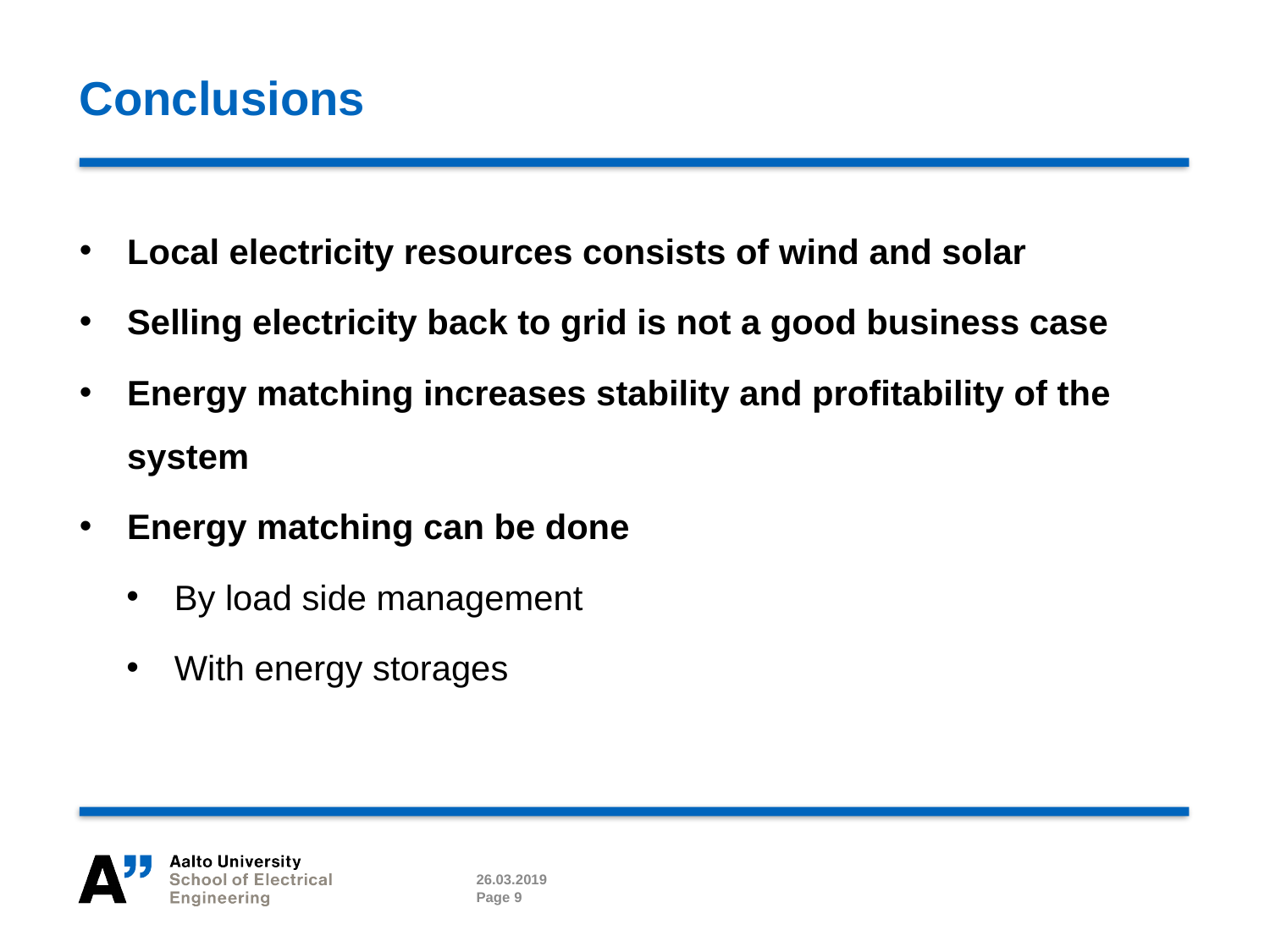

# Conclusions
Local electricity resources consists of wind and solar
Selling electricity back to grid is not a good business case
Energy matching increases stability and profitability of the system
Energy matching can be done
By load side management
With energy storages

26.03.2019
Page 9